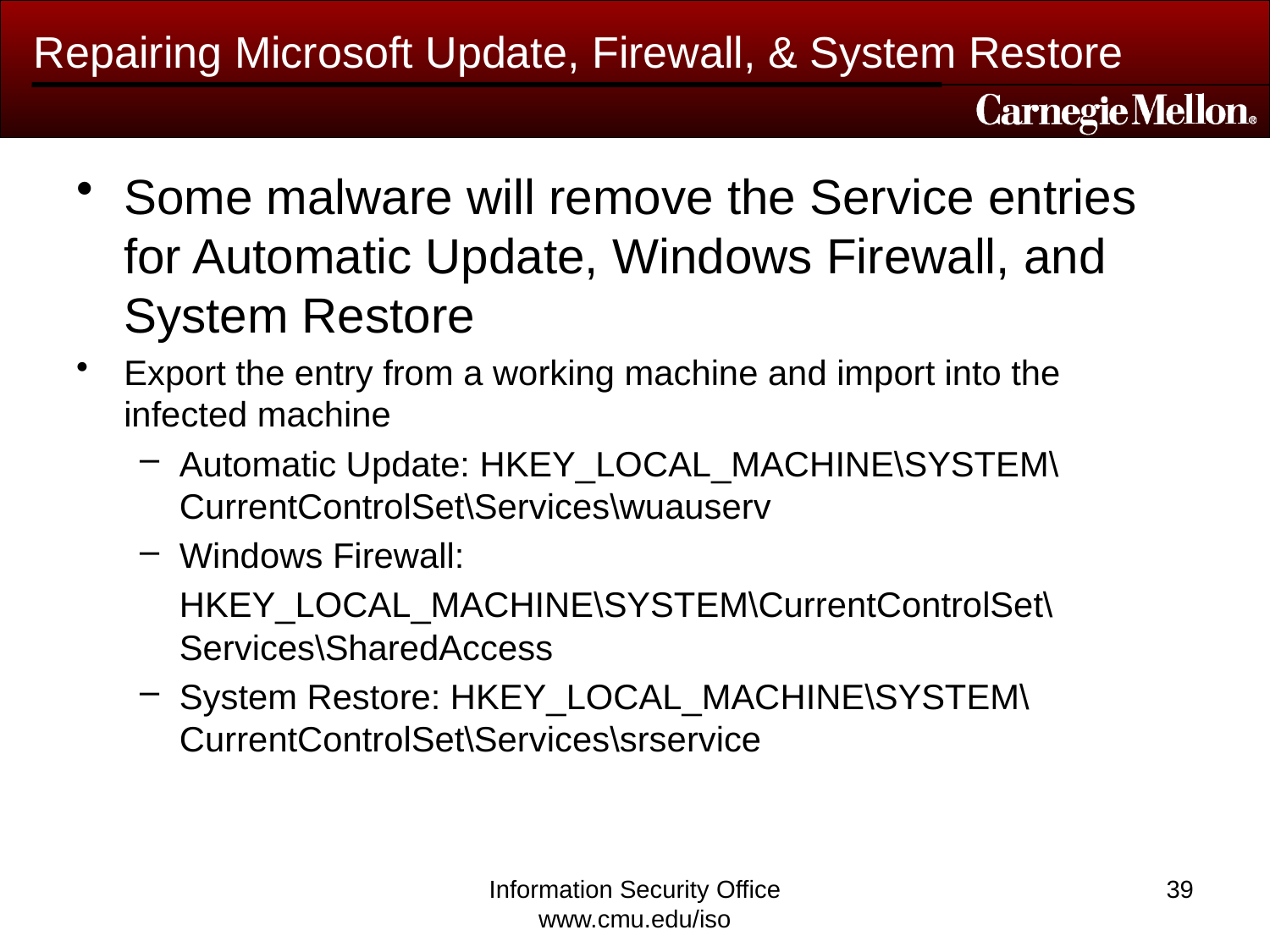

# Repairing Microsoft Update, Firewall, & System Restore
Some malware will remove the Service entries for Automatic Update, Windows Firewall, and System Restore
Export the entry from a working machine and import into the infected machine
Automatic Update: HKEY_LOCAL_MACHINE\SYSTEM\CurrentControlSet\Services\wuauserv
Windows Firewall:
	HKEY_LOCAL_MACHINE\SYSTEM\CurrentControlSet\Services\SharedAccess
System Restore: HKEY_LOCAL_MACHINE\SYSTEM\CurrentControlSet\Services\srservice

Information Security Office
www.cmu.edu/iso

39